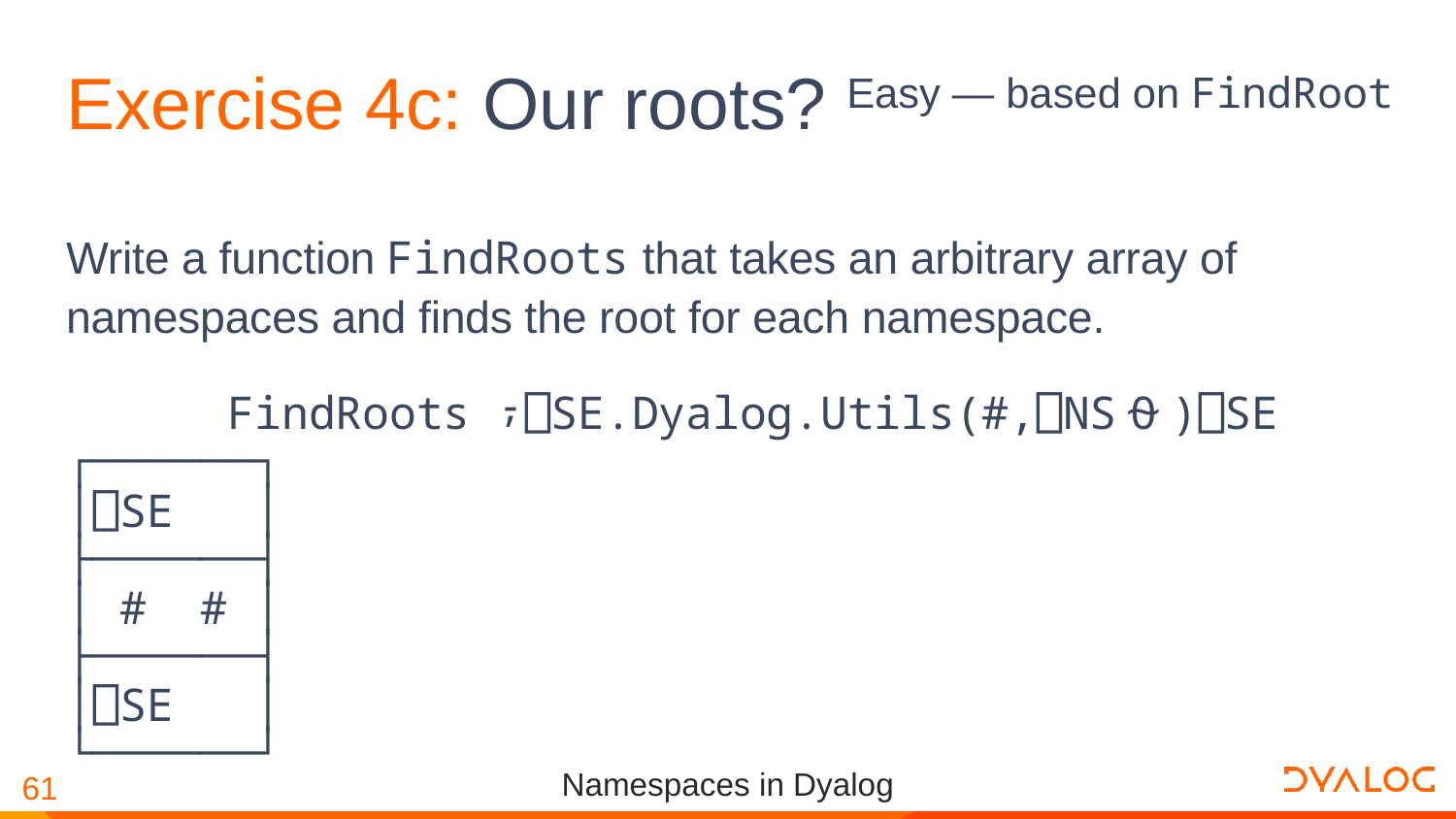

# Exercise 4c: Our roots? Easy ― based on FindRoot
Write a function FindRoots that takes an arbitrary array of namespaces and finds the root for each namespace.

      FindRoots ⍪⎕SE.Dyalog.Utils(#,⎕NS⍬)⎕SE
┌──────┐
│⎕SE   │
├──────┤
│ #  # │
├──────┤
│⎕SE   │
└──────┘